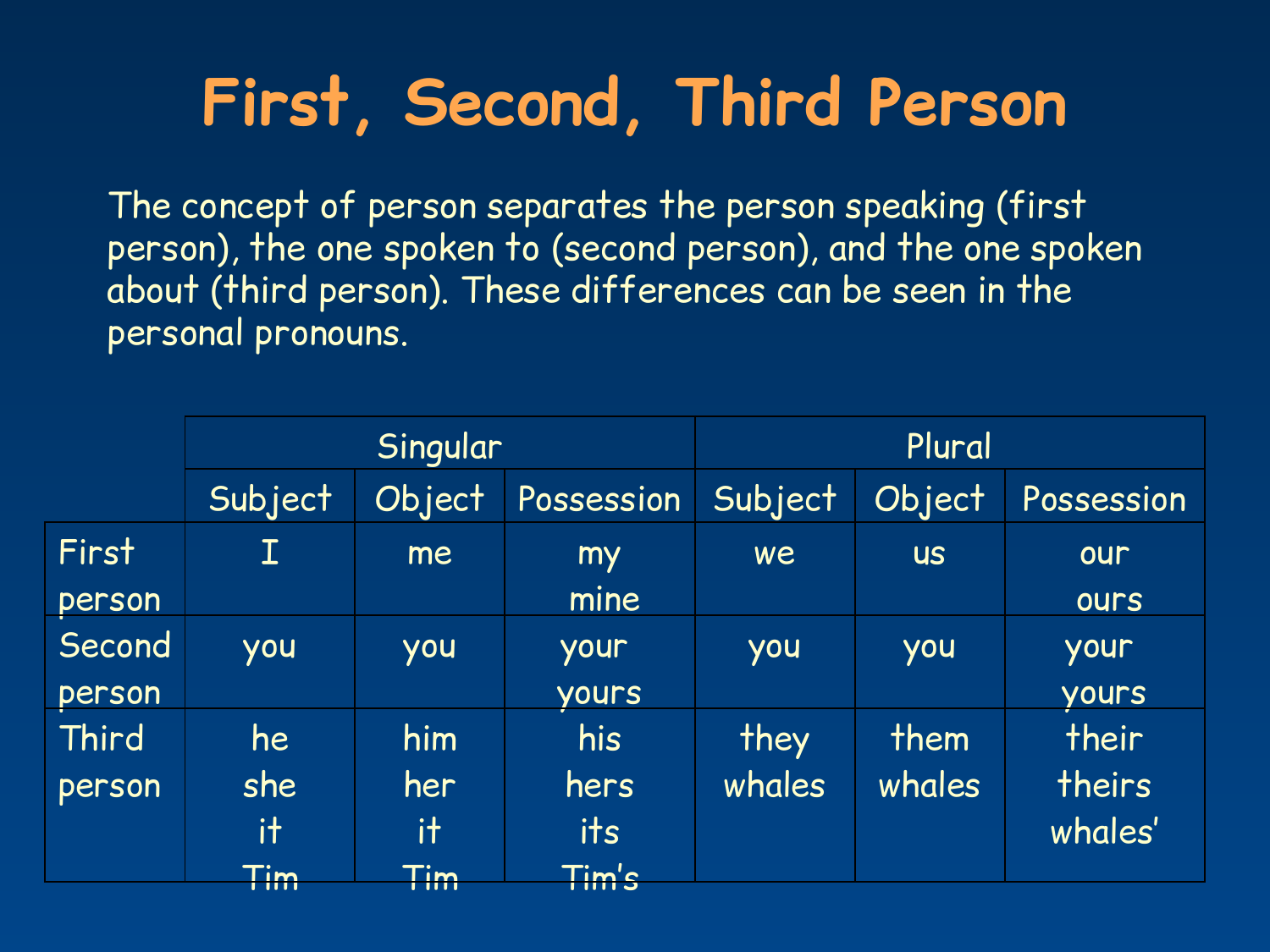

First, Second, Third Person
The concept of person separates the person speaking (first person), the one spoken to (second person), and the one spoken about (third person). These differences can be seen in the personal pronouns.
|  | Singular |  |  | Plural |  |  |
| --- | --- | --- | --- | --- | --- | --- |
|  | Subject | Object | Possession | Subject | Object | Possession |
| First person | I | me | my mine | we | us | our ours |
| Second person | you | you | your yours | you | you | your yours |
| Third person | he she it Tim | him her it Tim | his hers its Tim’s | they whales | them whales | their theirs whales’ |